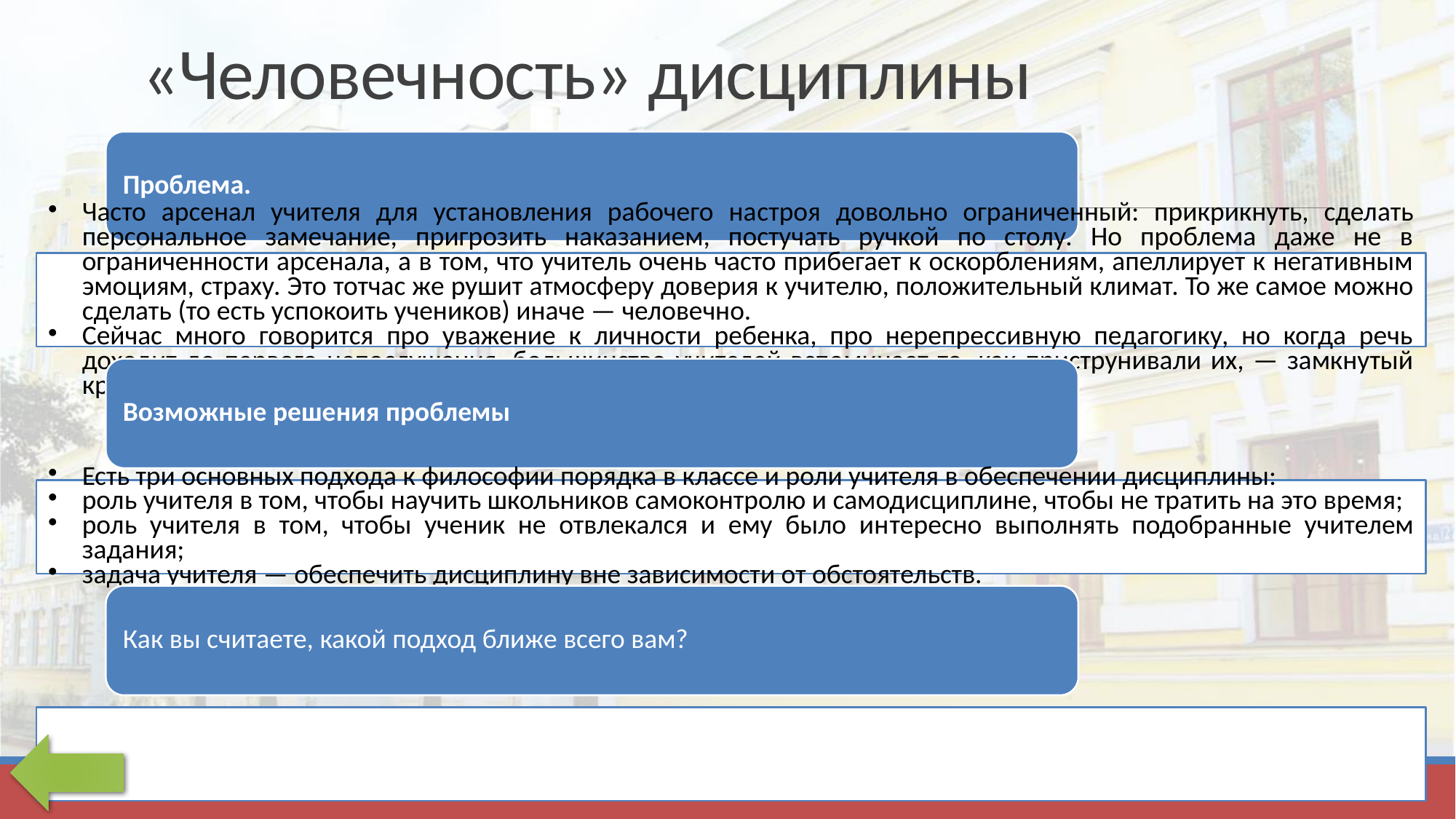

# «Человечность» дисциплины
Проблема.
Сейчас много говорится про уважение к личности ребенка, про нерепрессивную педагогику, но когда речь доходит до первого непо­слушания, большинство учителей вспоминает то, как приструнивали их, — замкнутый круг повторяется.
Возможные решения проблемы
Есть три основных подхода к философии порядка в классе и роли учителя в обеспечении дисциплины:
роль учителя в том, чтобы научить школьников самоконтролю и самодисциплине, чтобы не тратить на это время;
роль учителя в том, чтобы ученик не отвлекался и ему было ин­тересно выполнять подобранные учителем задания;
задача учителя — обеспечить дисциплину вне зависимости от обстоятельств.
Как вы считаете, какой подход ближе всего вам?
Часто арсенал учителя для установления рабочего на­строя довольно ограниченный: прикрикнуть, сделать персональное замечание, пригрозить наказанием, постучать ручкой по столу. Но проблема даже не в ограниченности арсенала, а в том, что учитель очень часто прибегает к оскорблениям, апеллирует к негативным эмоциям, страху. Это тотчас же рушит атмосферу доверия к учи­телю, положительный климат. То же самое можно сделать (то есть успокоить учеников) иначе — человечно.